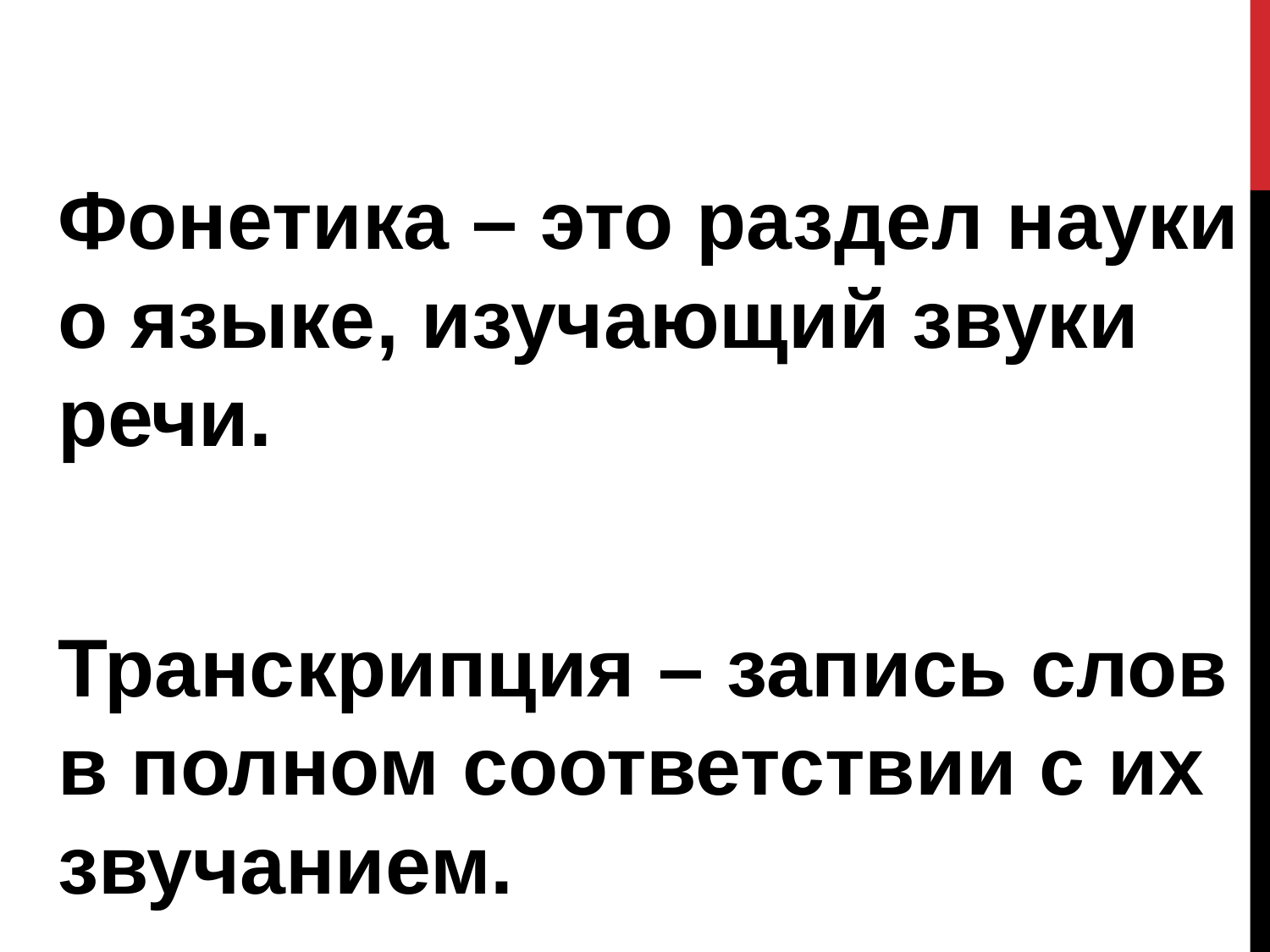

Фонетика – это раздел науки о языке, изучающий звуки речи.

Транскрипция – запись слов в полном соответствии с их звучанием.